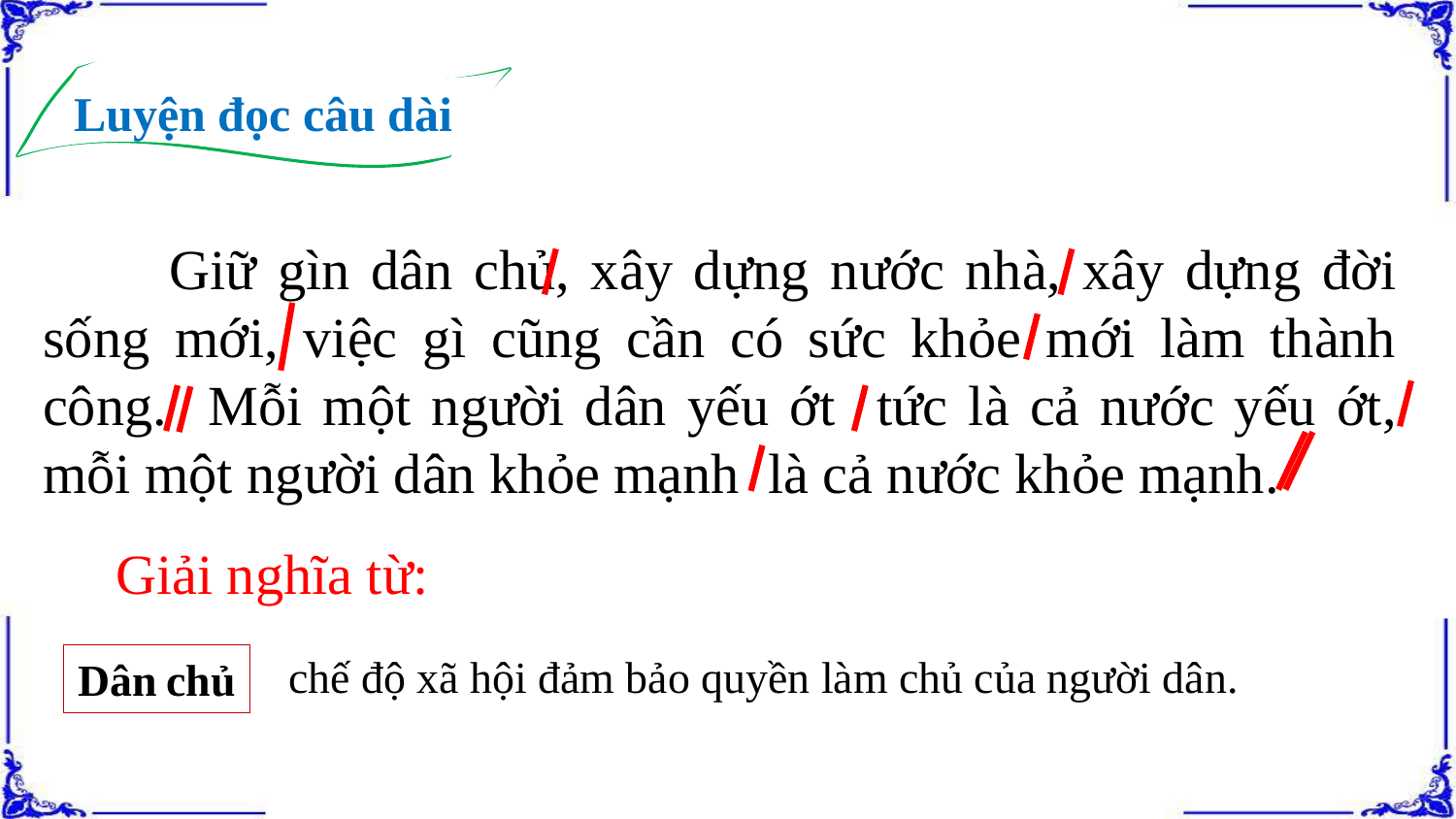

Luyện đọc câu dài
      Giữ gìn dân chủ, xây dựng nước nhà, xây dựng đời sống mới, việc gì cũng cần có sức khỏe mới làm thành công.  Mỗi một người dân yếu ớt  tức là cả nước yếu ớt, mỗi một người dân khỏe mạnh  là cả nước khỏe mạnh.
Giải nghĩa từ:
chế độ xã hội đảm bảo quyền làm chủ của người dân.
Dân chủ